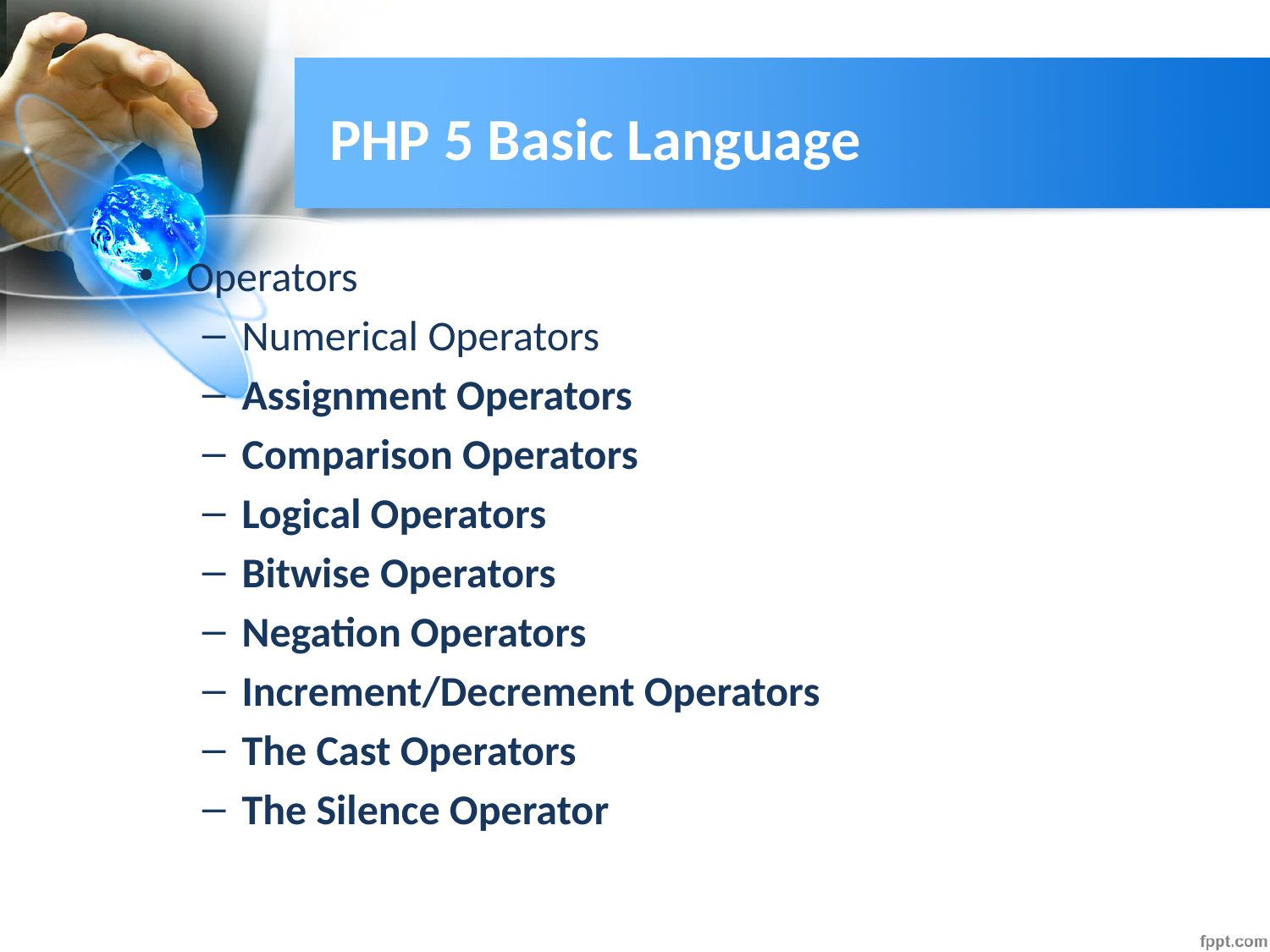

# PHP 5 Basic Language
Operators
Numerical Operators
Assignment Operators
Comparison Operators
Logical Operators
Bitwise Operators
Negation Operators
Increment/Decrement Operators
The Cast Operators
The Silence Operator